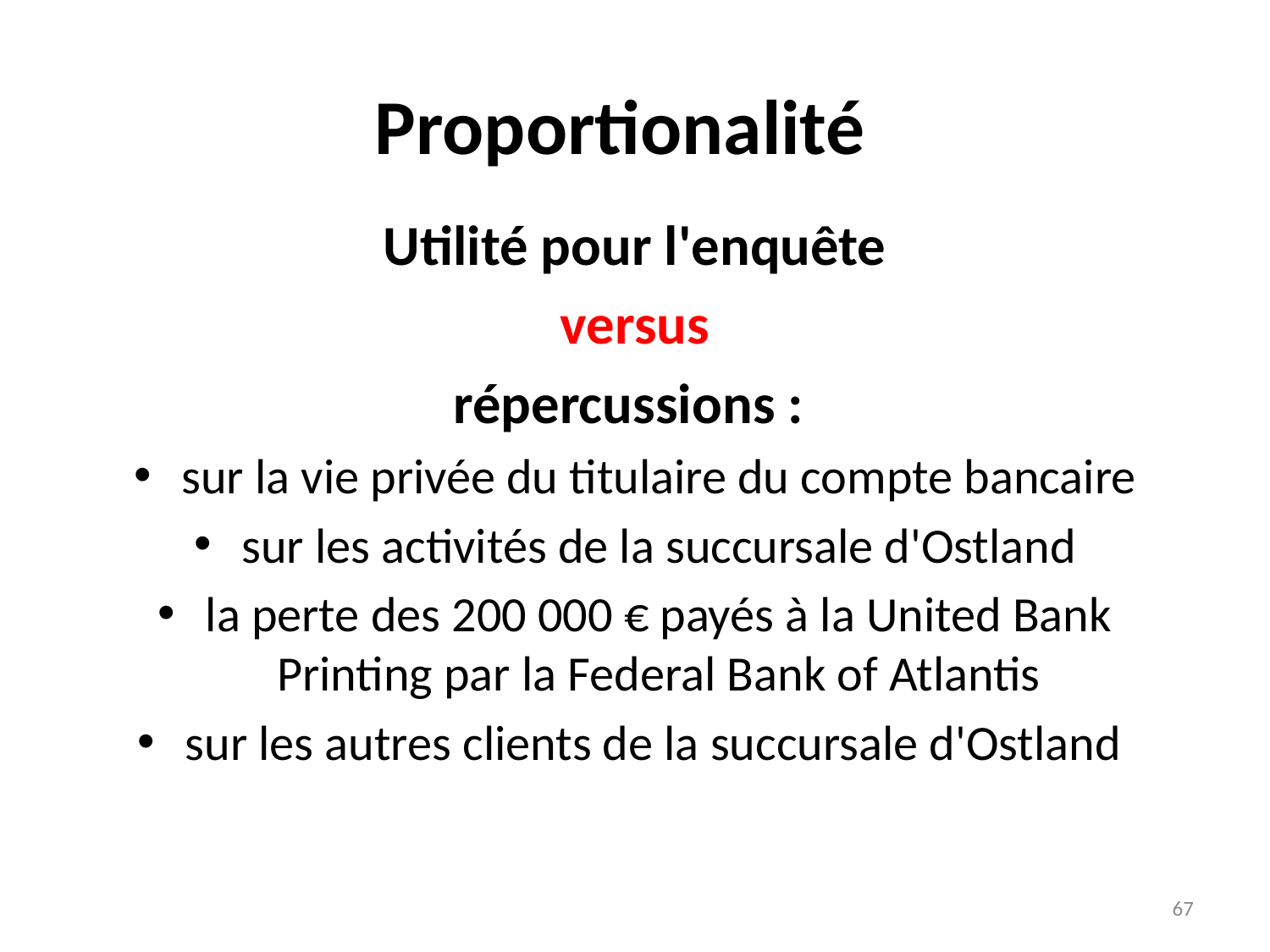

# Proportionalité

Utilité pour l'enquête
versus
répercussions :
sur la vie privée du titulaire du compte bancaire
sur les activités de la succursale d'Ostland
la perte des 200 000 € payés à la United Bank Printing par la Federal Bank of Atlantis
sur les autres clients de la succursale d'Ostland
67